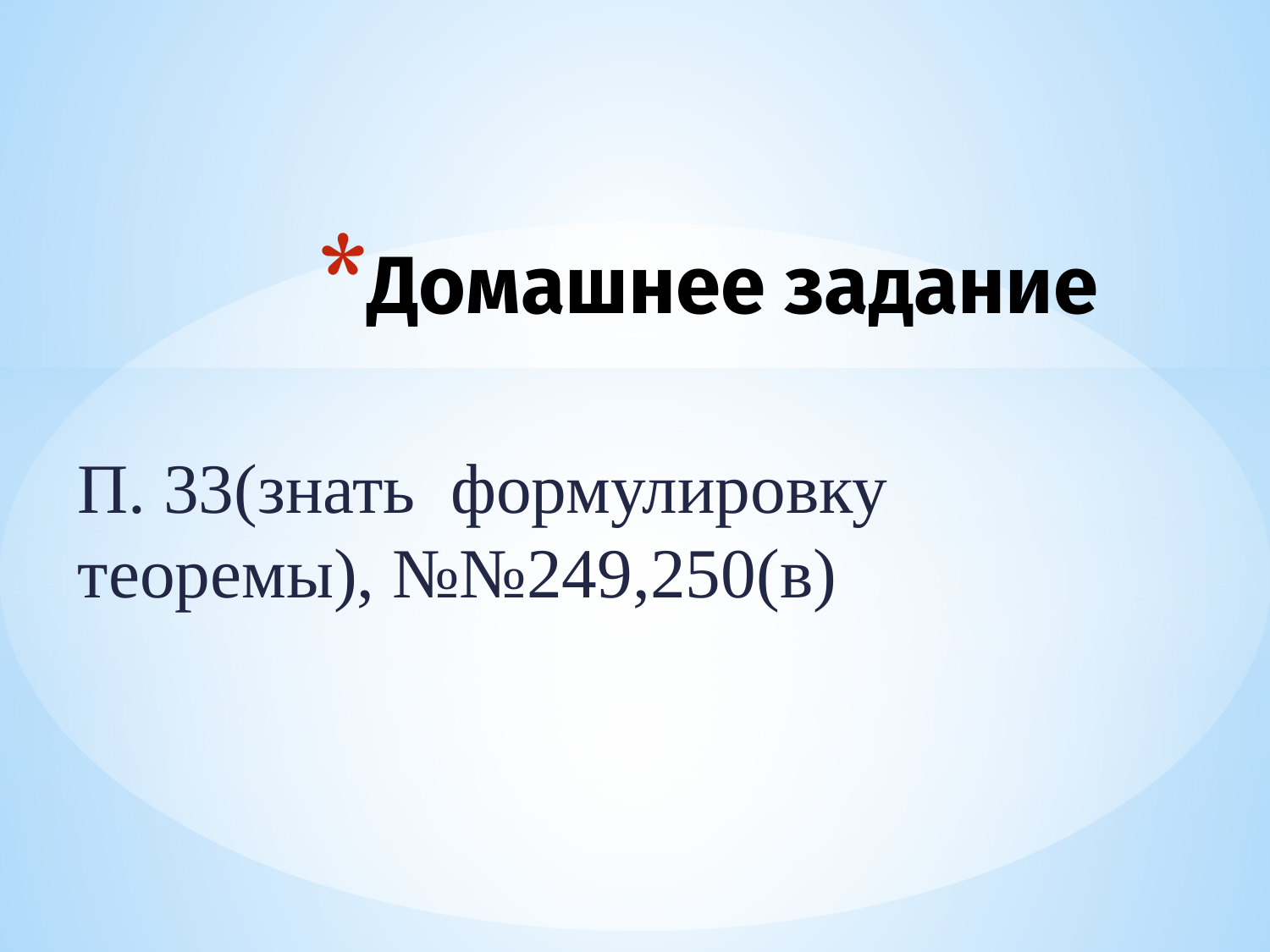

# Домашнее задание
П. 33(знать  формулировку теоремы), №№249,250(в)